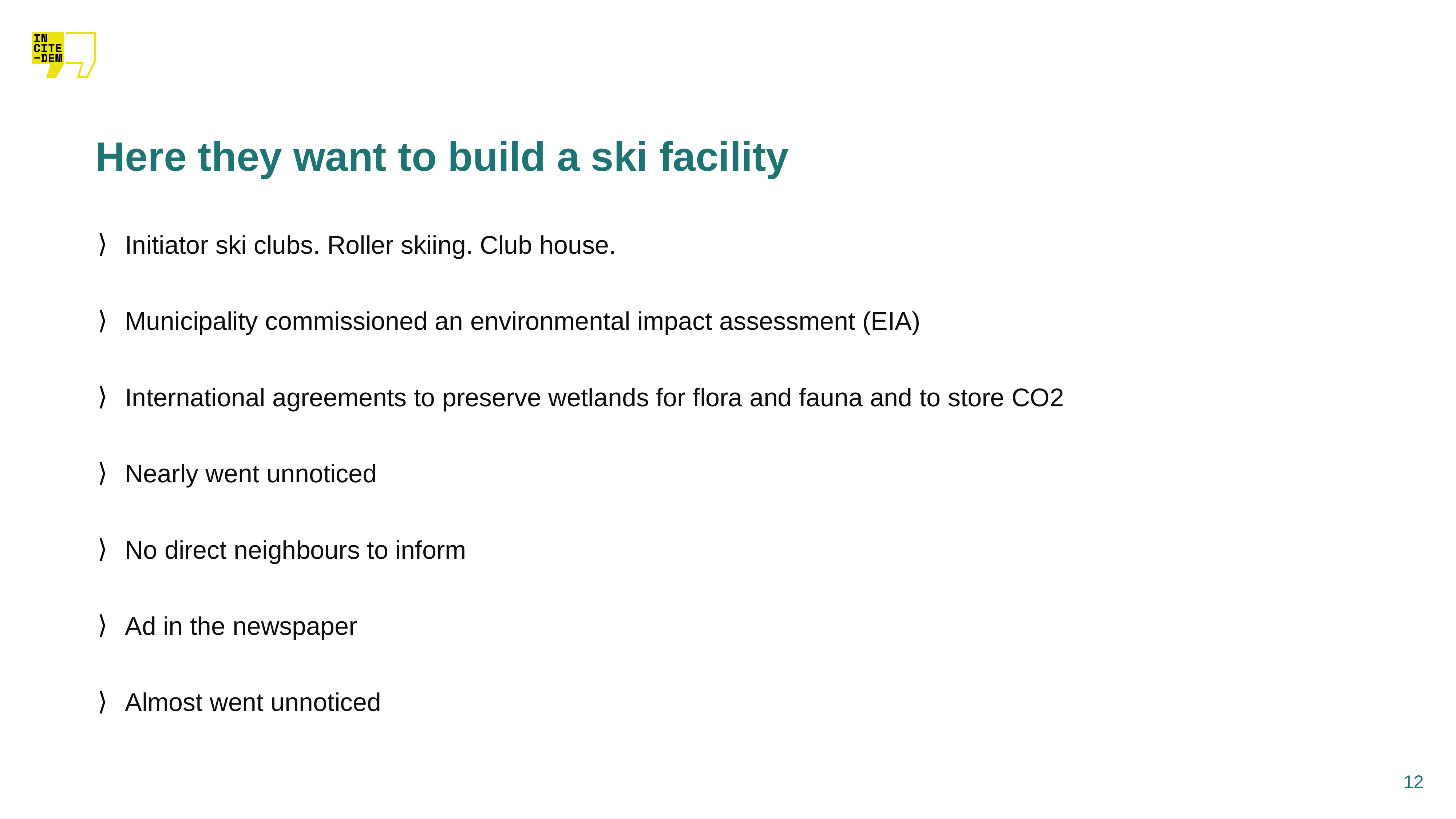

# Here they want to build a ski facility
Initiator ski clubs. Roller skiing. Club house.

Municipality commissioned an environmental impact assessment (EIA)

International agreements to preserve wetlands for flora and fauna and to store CO2

Nearly went unnoticed

No direct neighbours to inform

Ad in the newspaper

Almost went unnoticed